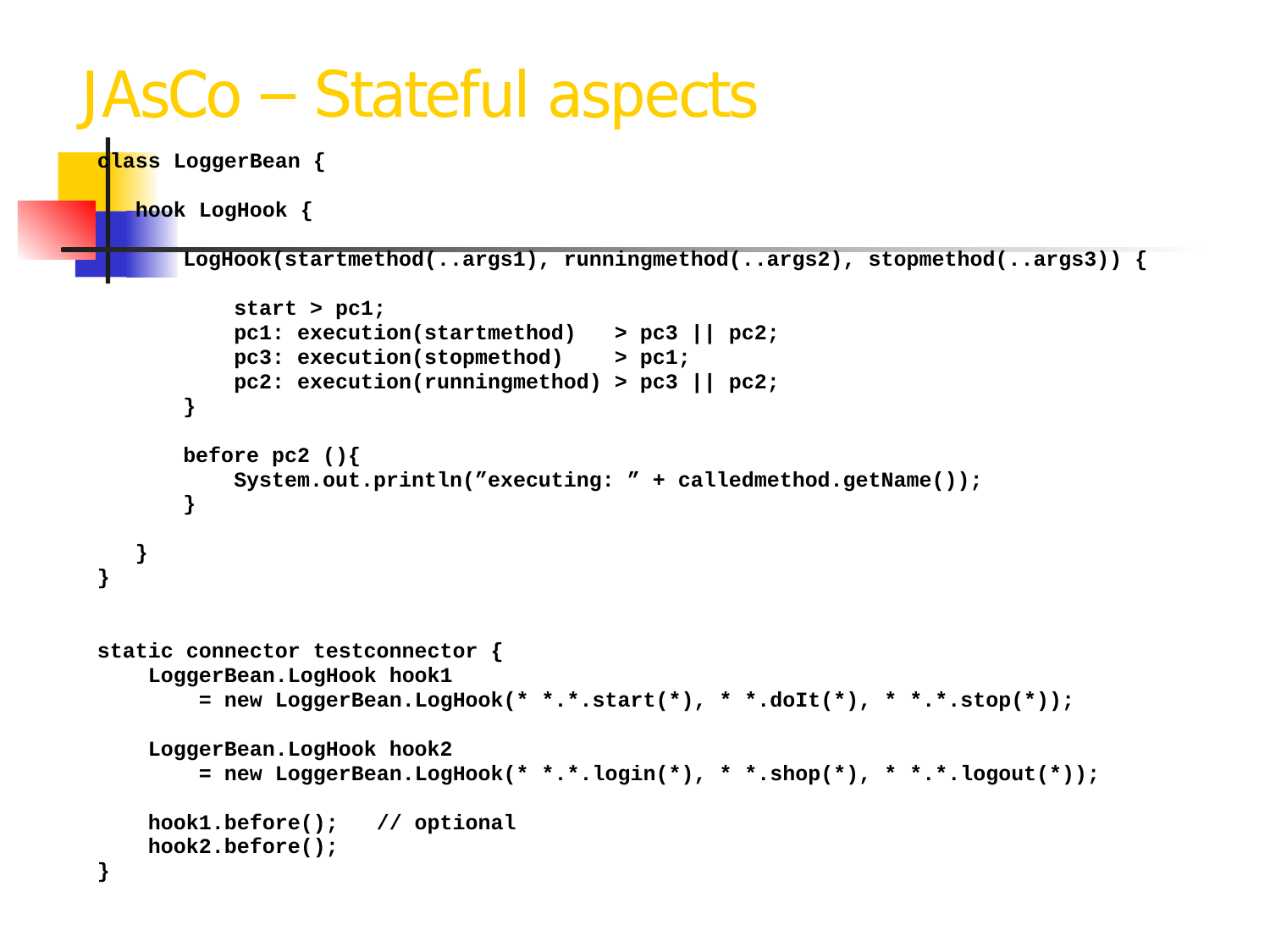

# JAsCo – Stateful aspects

class LoggerBean {

   hook LogHook {

	   LogHook(startmethod(..args1), runningmethod(..args2), stopmethod(..args3)) {

	       start > pc1;
	       pc1: execution(startmethod)   > pc3 || pc2;
	       pc3: execution(stopmethod)    > pc1;
	       pc2: execution(runningmethod) > pc3 || pc2;
	   }

	   before pc2 (){
	       System.out.println(”executing: ” + calledmethod.getName());
	   }

   }
}

static connector testconnector {
    LoggerBean.LogHook hook1
        = new LoggerBean.LogHook(* *.*.start(*), * *.doIt(*), * *.*.stop(*));

    LoggerBean.LogHook hook2
        = new LoggerBean.LogHook(* *.*.login(*), * *.shop(*), * *.*.logout(*));

    hook1.before();   // optional
    hook2.before();
}